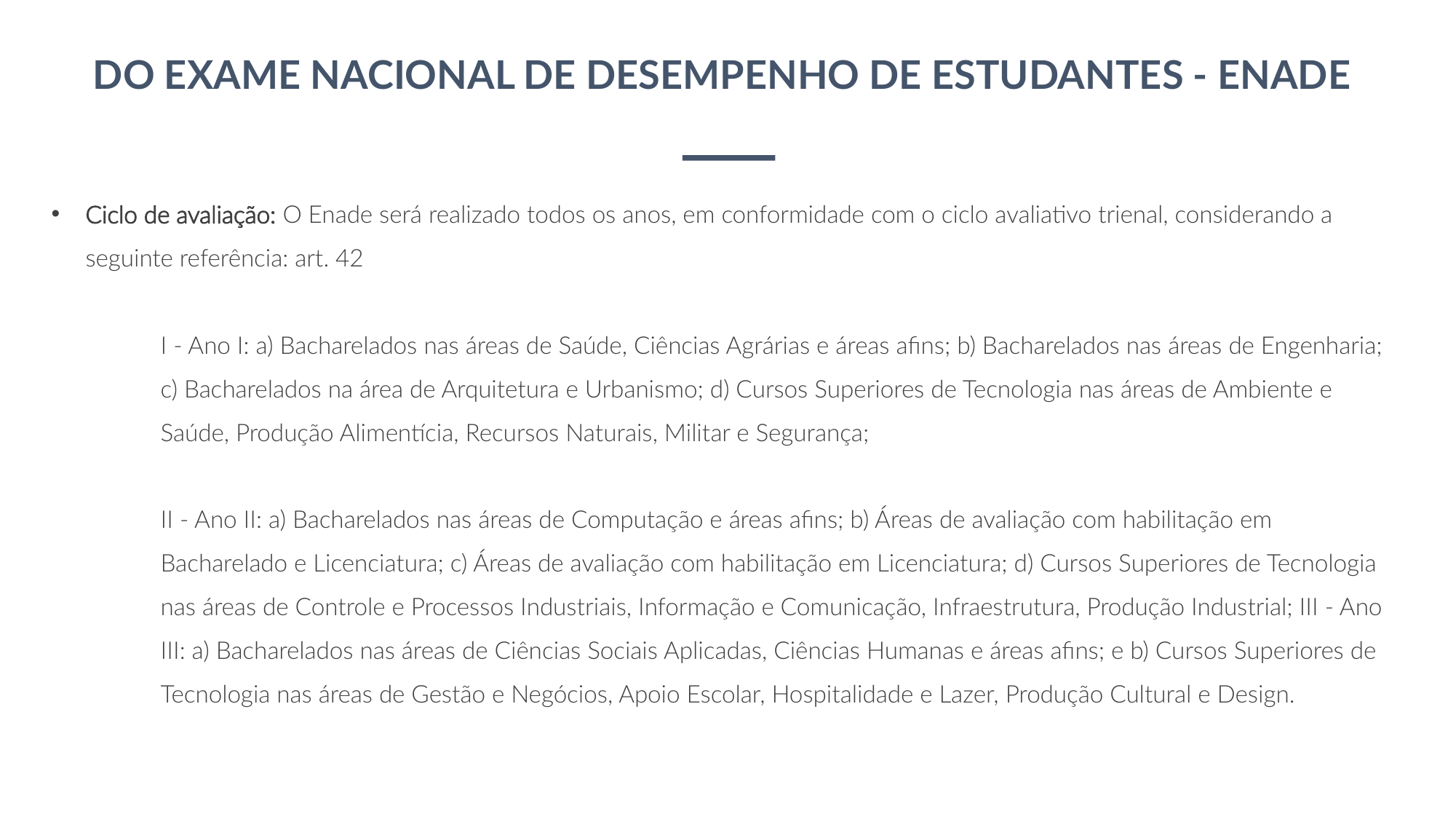

DO EXAME NACIONAL DE DESEMPENHO DE ESTUDANTES - ENADE

Ciclo de avaliação: O Enade será realizado todos os anos, em conformidade com o ciclo avaliativo trienal, considerando a seguinte referência: art. 42

I - Ano I: a) Bacharelados nas áreas de Saúde, Ciências Agrárias e áreas afins; b) Bacharelados nas áreas de Engenharia; c) Bacharelados na área de Arquitetura e Urbanismo; d) Cursos Superiores de Tecnologia nas áreas de Ambiente e Saúde, Produção Alimentícia, Recursos Naturais, Militar e Segurança;

II - Ano II: a) Bacharelados nas áreas de Computação e áreas afins; b) Áreas de avaliação com habilitação em Bacharelado e Licenciatura; c) Áreas de avaliação com habilitação em Licenciatura; d) Cursos Superiores de Tecnologia nas áreas de Controle e Processos Industriais, Informação e Comunicação, Infraestrutura, Produção Industrial; III - Ano III: a) Bacharelados nas áreas de Ciências Sociais Aplicadas, Ciências Humanas e áreas afins; e b) Cursos Superiores de Tecnologia nas áreas de Gestão e Negócios, Apoio Escolar, Hospitalidade e Lazer, Produção Cultural e Design.